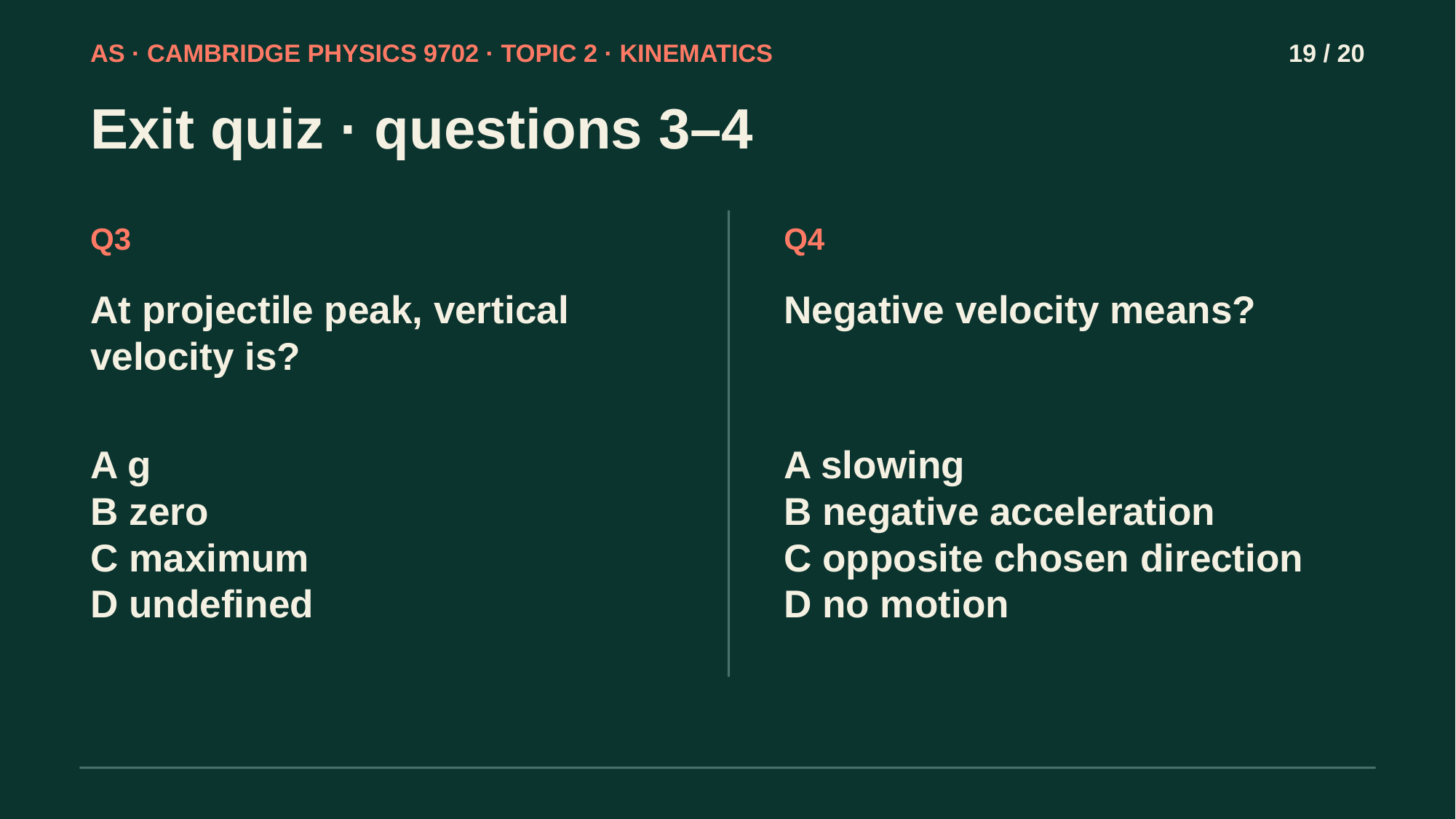

AS · CAMBRIDGE PHYSICS 9702 · TOPIC 2 · KINEMATICS
19 / 20
Exit quiz · questions 3–4

Q3
Q4
At projectile peak, vertical velocity is?
Negative velocity means?
A g
B zero
C maximum
D undefined
A slowing
B negative acceleration
C opposite chosen direction
D no motion